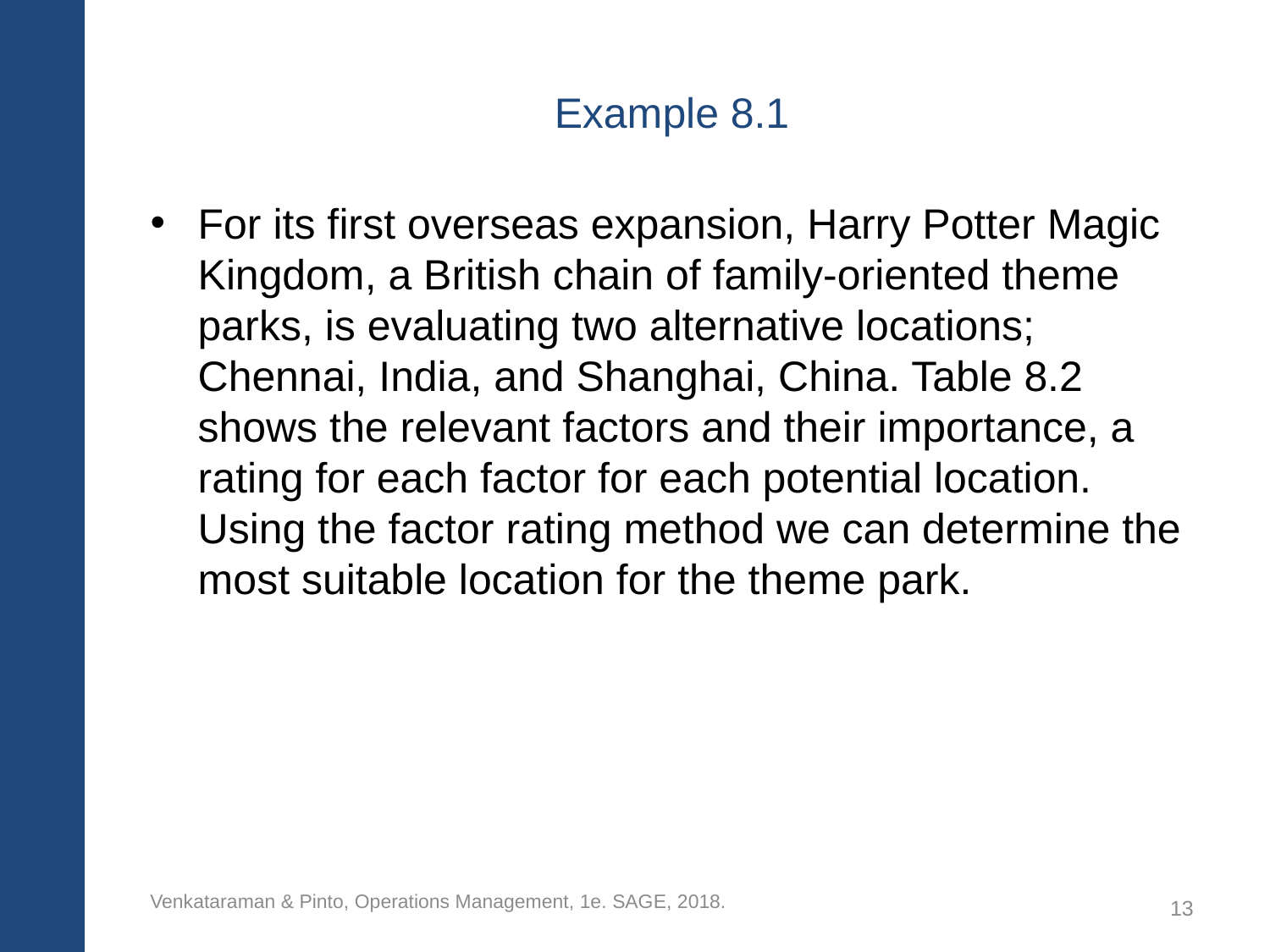

# Example 8.1
For its first overseas expansion, Harry Potter Magic Kingdom, a British chain of family-oriented theme parks, is evaluating two alternative locations; Chennai, India, and Shanghai, China. Table 8.2 shows the relevant factors and their importance, a rating for each factor for each potential location. Using the factor rating method we can determine the most suitable location for the theme park.
Venkataraman & Pinto, Operations Management, 1e. SAGE, 2018.
13